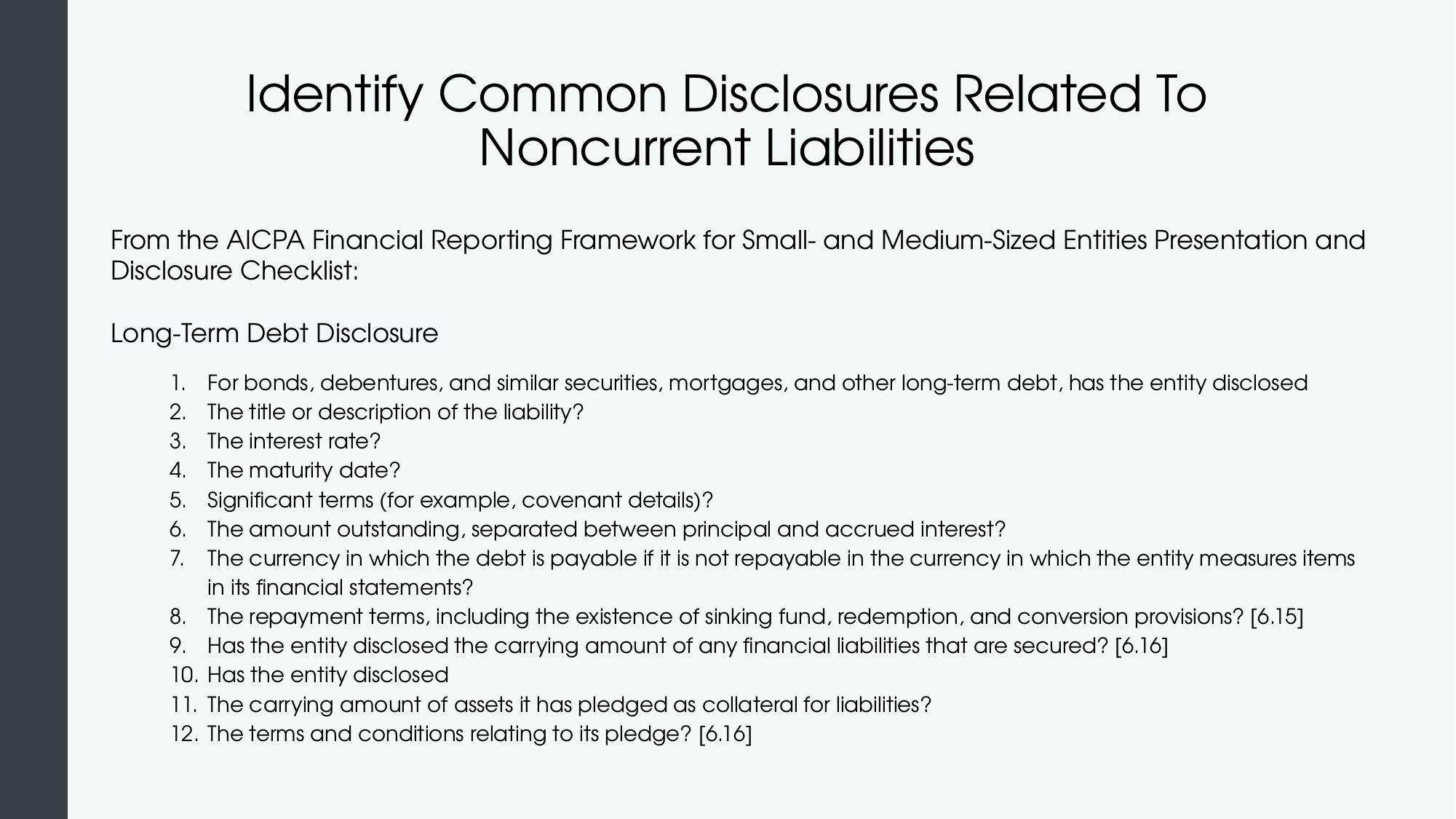

# Identify Common Disclosures Related To Noncurrent Liabilities
From the AICPA Financial Reporting Framework for Small- and Medium-Sized Entities Presentation and Disclosure Checklist:

Long-Term Debt Disclosure
For bonds, debentures, and similar securities, mortgages, and other long-term debt, has the entity disclosed
The title or description of the liability?
The interest rate?
The maturity date?
Significant terms (for example, covenant details)?
The amount outstanding, separated between principal and accrued interest?
The currency in which the debt is payable if it is not repayable in the currency in which the entity measures items in its financial statements?
The repayment terms, including the existence of sinking fund, redemption, and conversion provisions? [6.15]
Has the entity disclosed the carrying amount of any financial liabilities that are secured? [6.16]
Has the entity disclosed
The carrying amount of assets it has pledged as collateral for liabilities?
The terms and conditions relating to its pledge? [6.16]